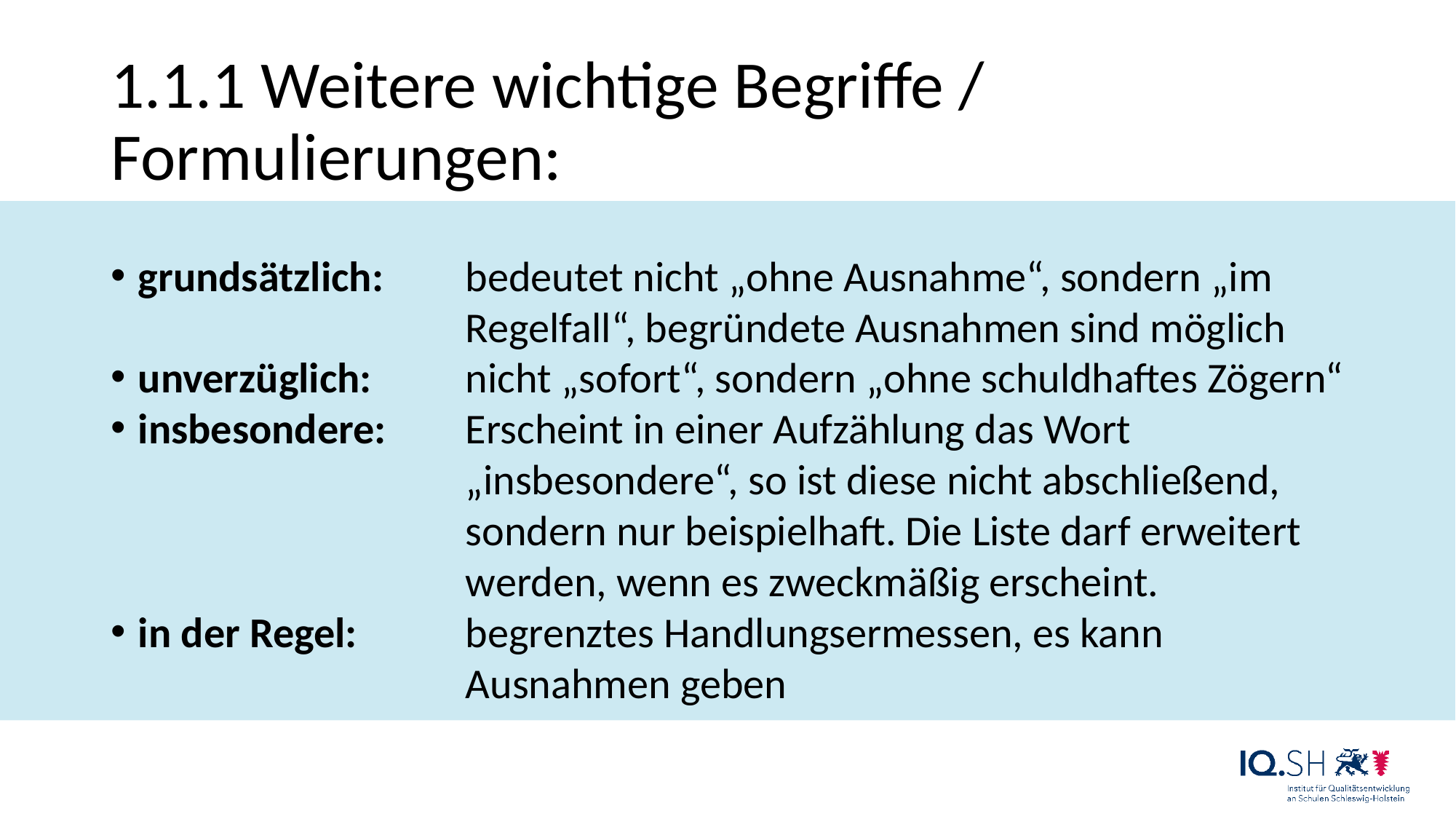

# 1.1.1 Weitere wichtige Begriffe / Formulierungen:
grundsätzlich: 	bedeutet nicht „ohne Ausnahme“, sondern „im 				Regelfall“, begründete Ausnahmen sind möglich
unverzüglich: 	nicht „sofort“, sondern „ohne schuldhaftes Zögern“
insbesondere: 	Erscheint in einer Aufzählung das Wort 					„insbesondere“, so ist diese nicht abschließend, 				sondern nur beispielhaft. Die Liste darf erweitert 				werden, wenn es zweckmäßig erscheint.
in der Regel: 	begrenztes Handlungsermessen, es kann 					Ausnahmen geben